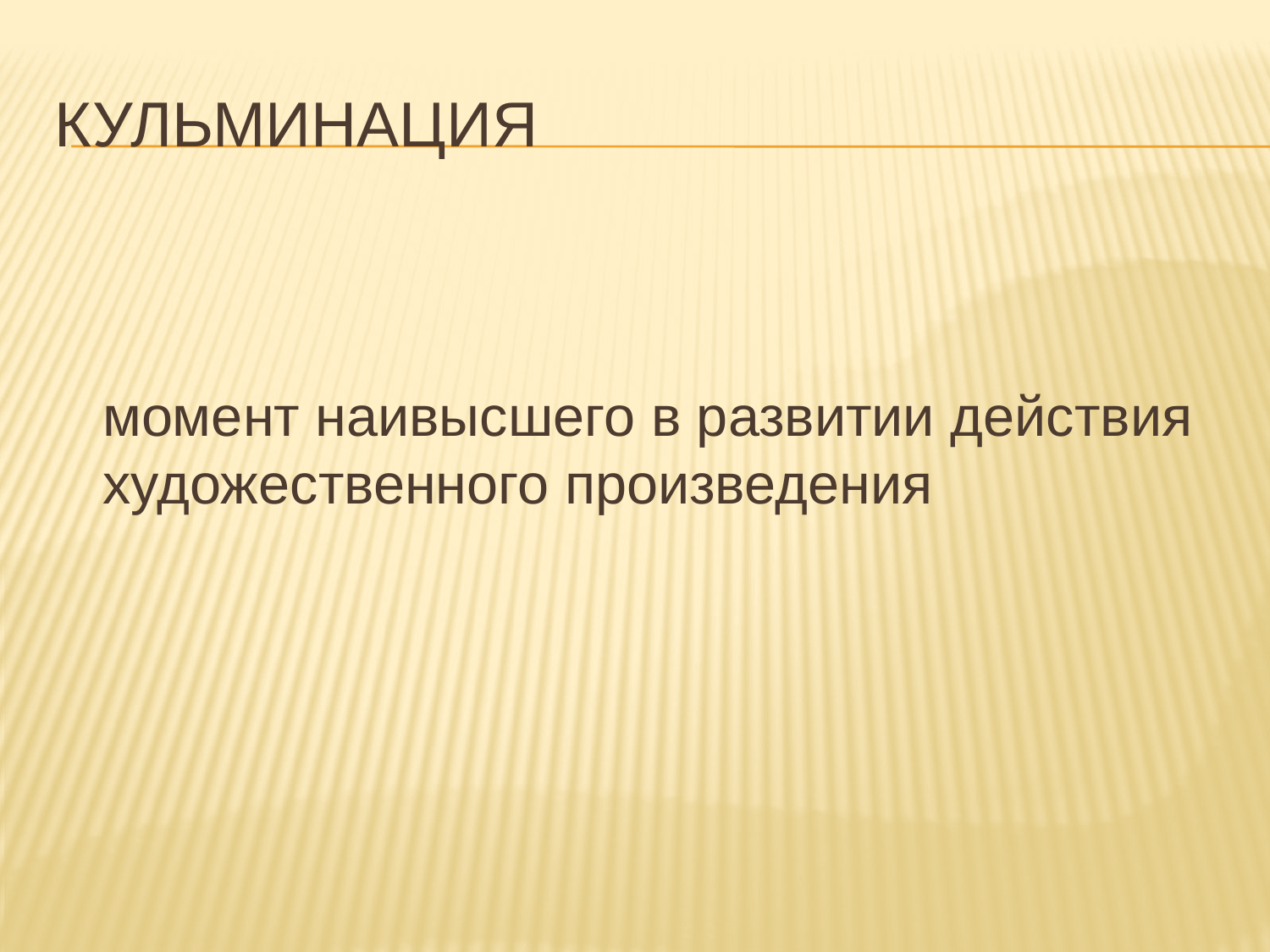

# Кульминация

	момент наивысшего в развитии действия художественного произведения